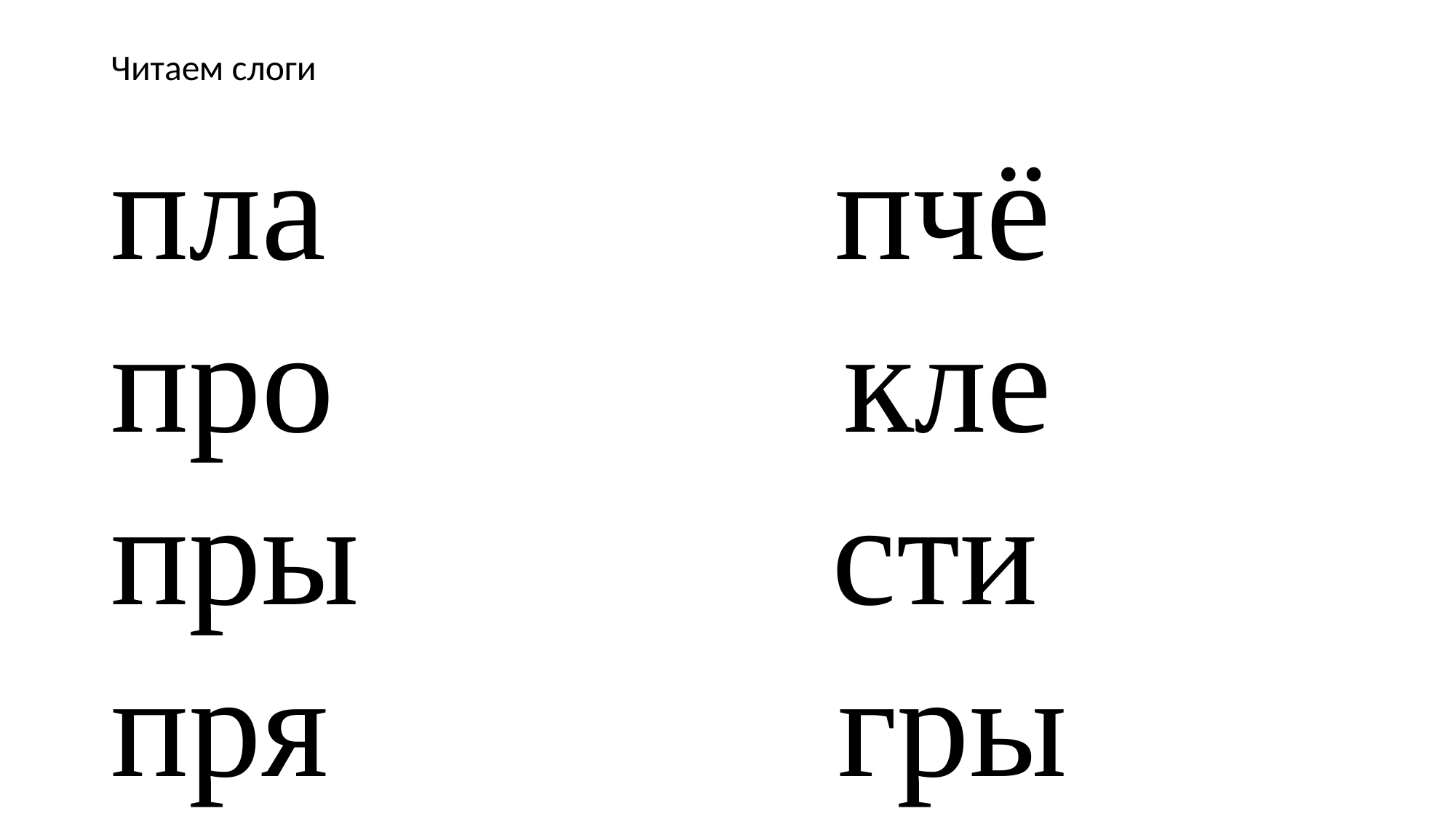

# Читаем слоги
пла              пчё
про              кле
пры             сти
пря              гры
пте